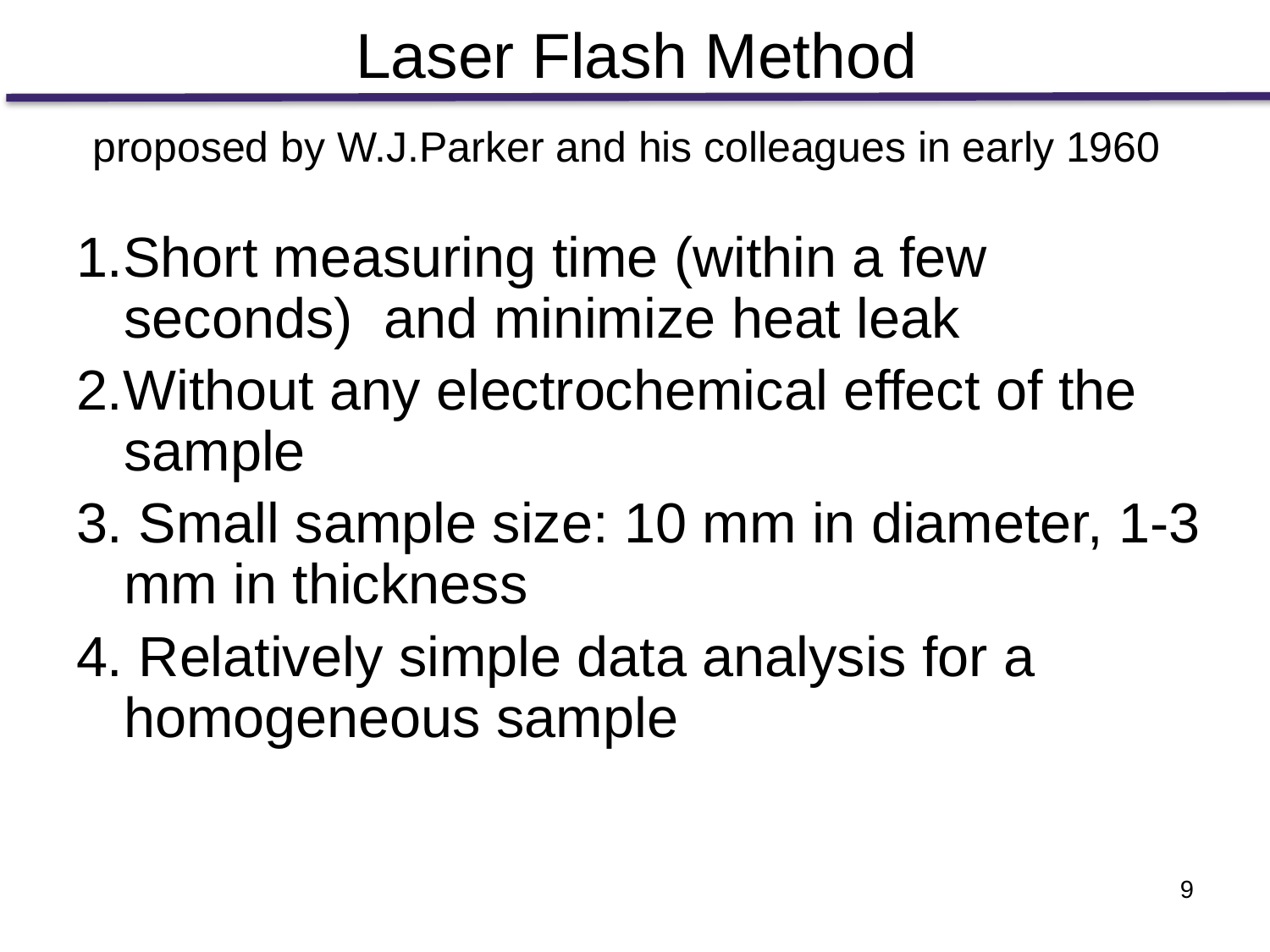

# Laser Flash Method proposed by W.J.Parker and his colleagues in early 1960
1.Short measuring time (within a few seconds)  and minimize heat leak
2.Without any electrochemical effect of the sample
3. Small sample size: 10 mm in diameter, 1-3 mm in thickness
4. Relatively simple data analysis for a homogeneous sample
9